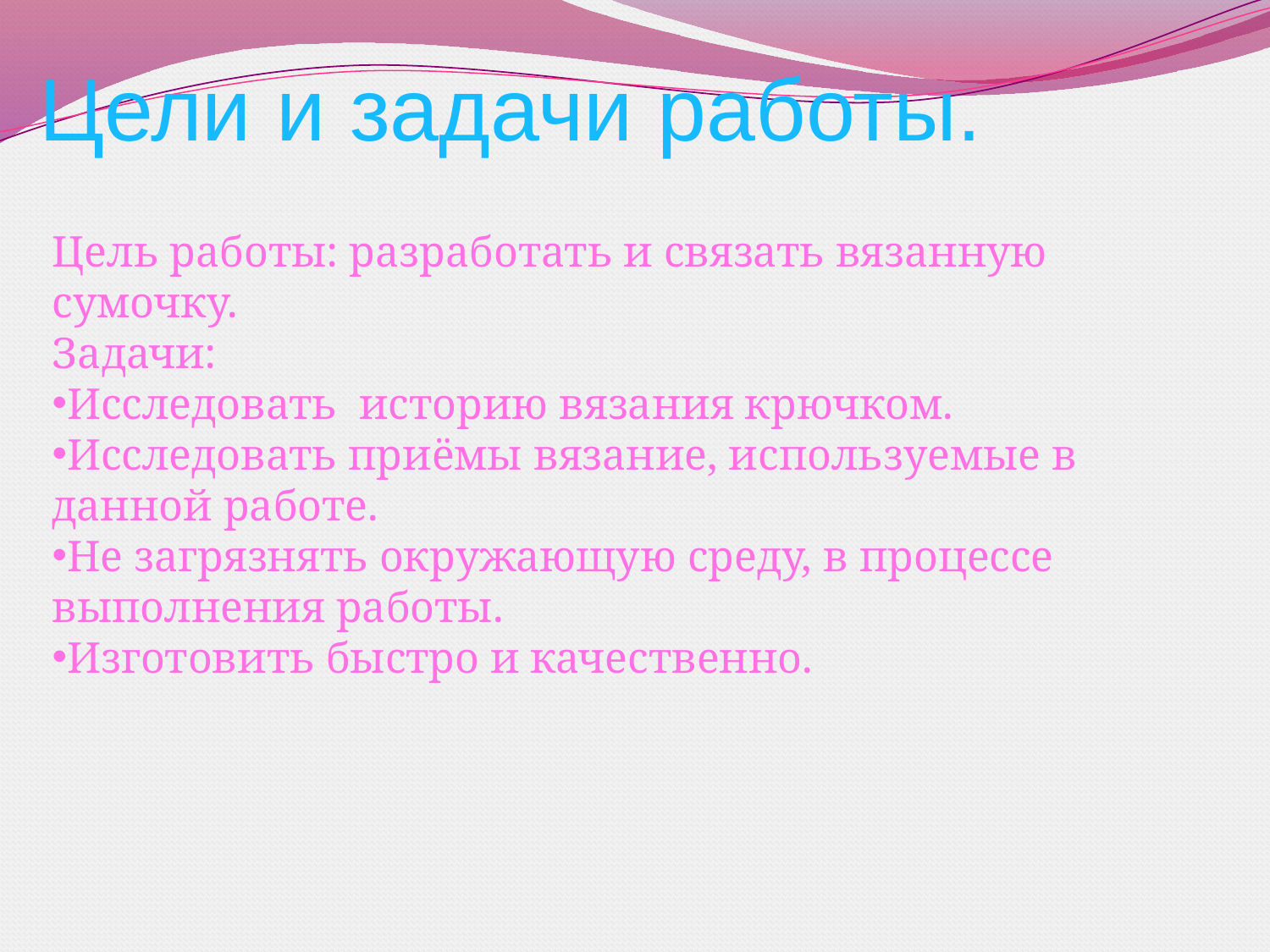

# Цели и задачи работы.
Цель работы: разработать и связать вязанную сумочку.
Задачи:
Исследовать  историю вязания крючком.
Исследовать приёмы вязание, используемые в данной работе.
Не загрязнять окружающую среду, в процессе выполнения работы.
Изготовить быстро и качественно.